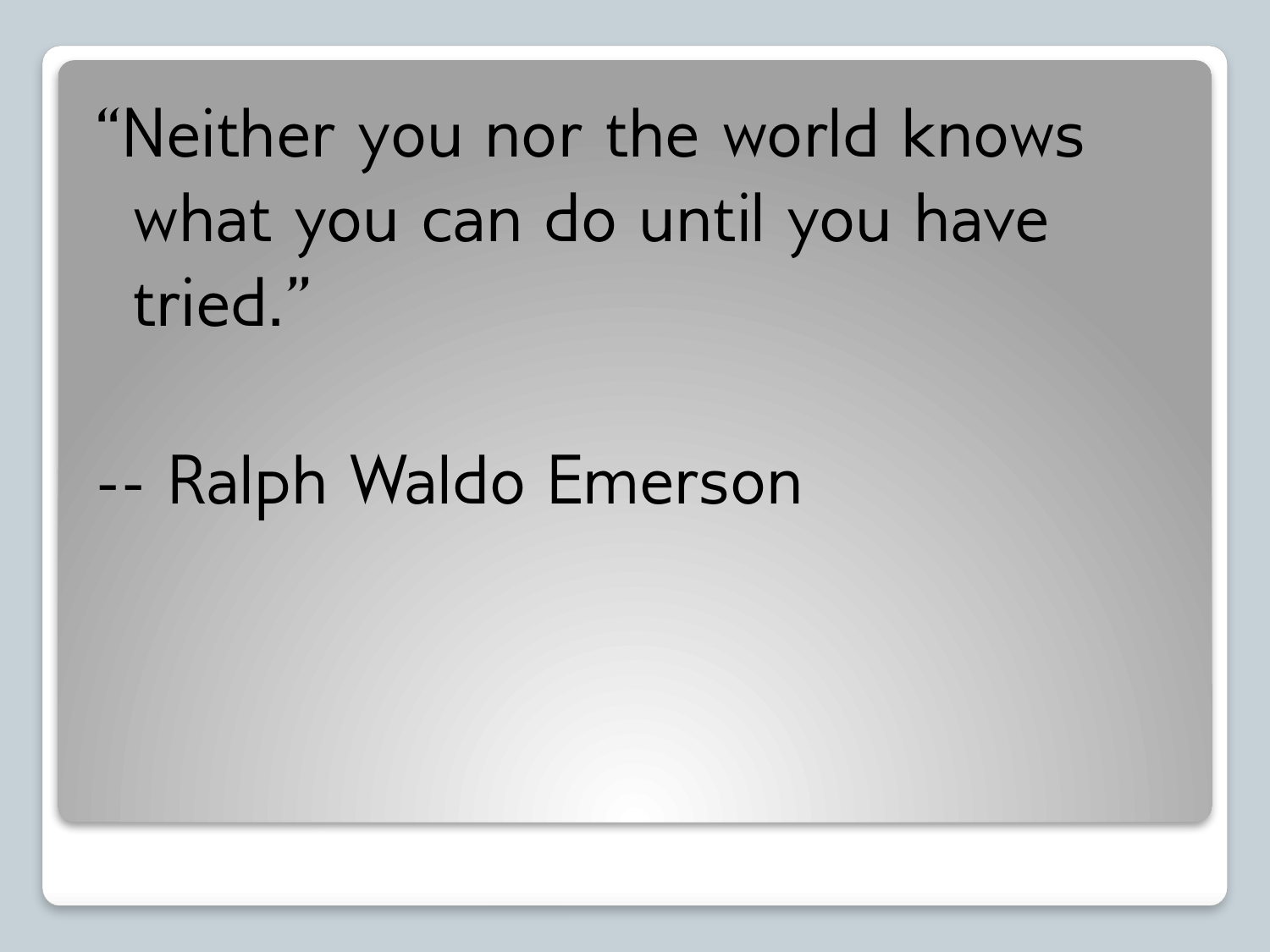

“Neither you nor the world knows what you can do until you have tried.”

-- Ralph Waldo Emerson
#